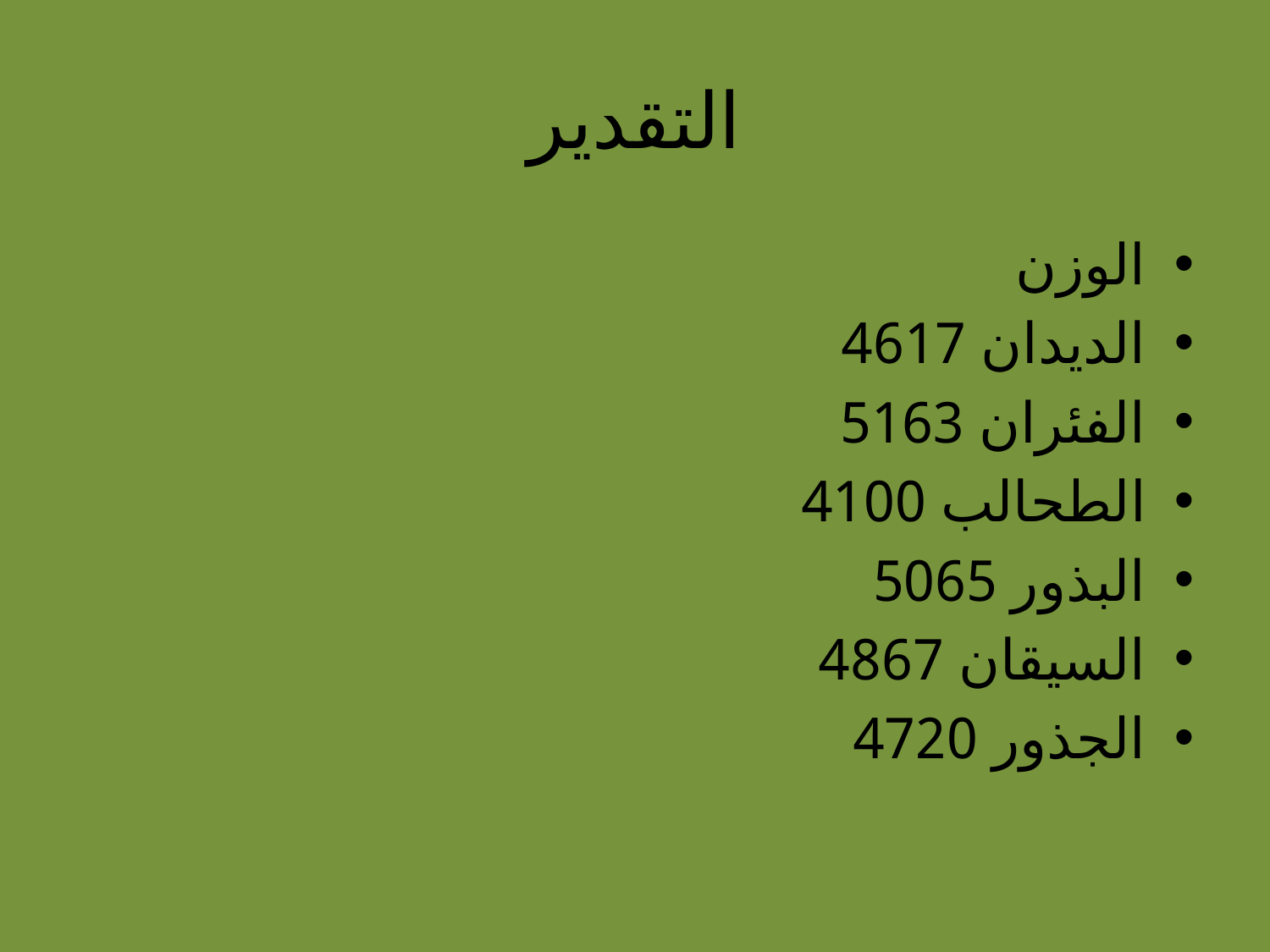

# التقدير
الوزن
الديدان 4617
الفئران 5163
الطحالب 4100
البذور 5065
السيقان 4867
الجذور 4720